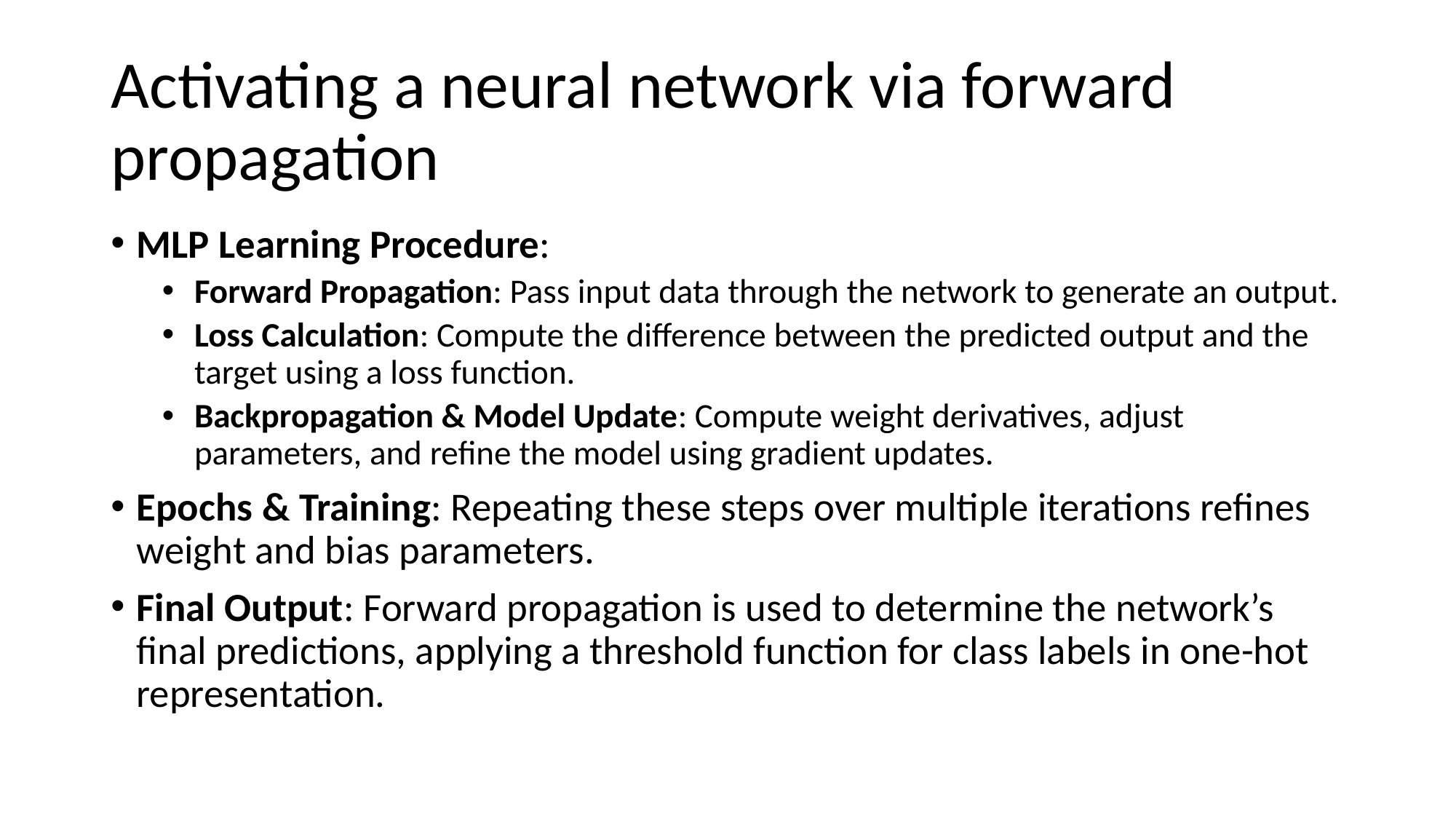

# Activating a neural network via forward propagation
MLP Learning Procedure:
Forward Propagation: Pass input data through the network to generate an output.
Loss Calculation: Compute the difference between the predicted output and the target using a loss function.
Backpropagation & Model Update: Compute weight derivatives, adjust parameters, and refine the model using gradient updates.
Epochs & Training: Repeating these steps over multiple iterations refines weight and bias parameters.
Final Output: Forward propagation is used to determine the network’s final predictions, applying a threshold function for class labels in one-hot representation.